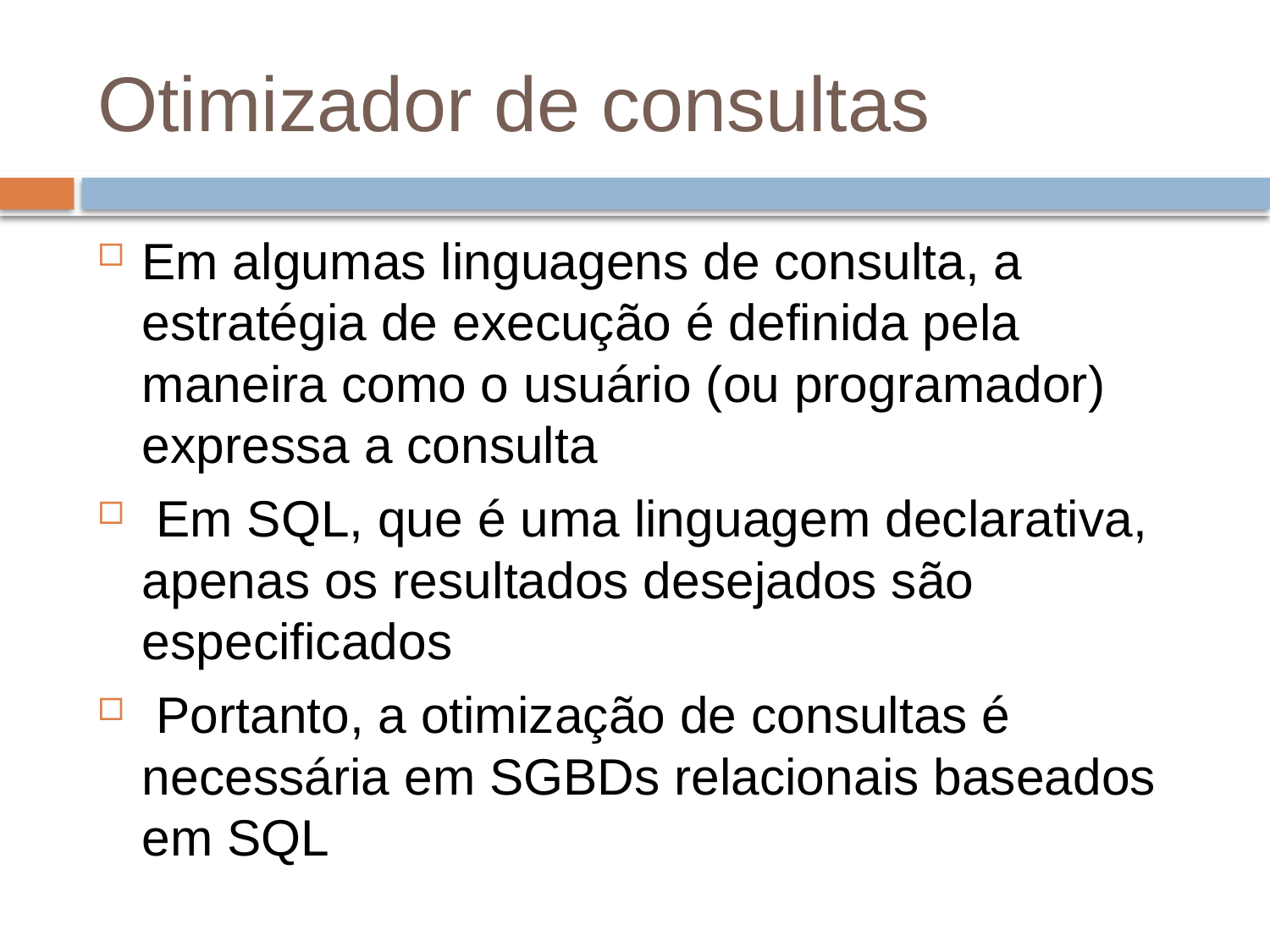

# Otimizador de consultas
Em algumas linguagens de consulta, a estratégia de execução é definida pela maneira como o usuário (ou programador) expressa a consulta
 Em SQL, que é uma linguagem declarativa, apenas os resultados desejados são especificados
 Portanto, a otimização de consultas é necessária em SGBDs relacionais baseados em SQL